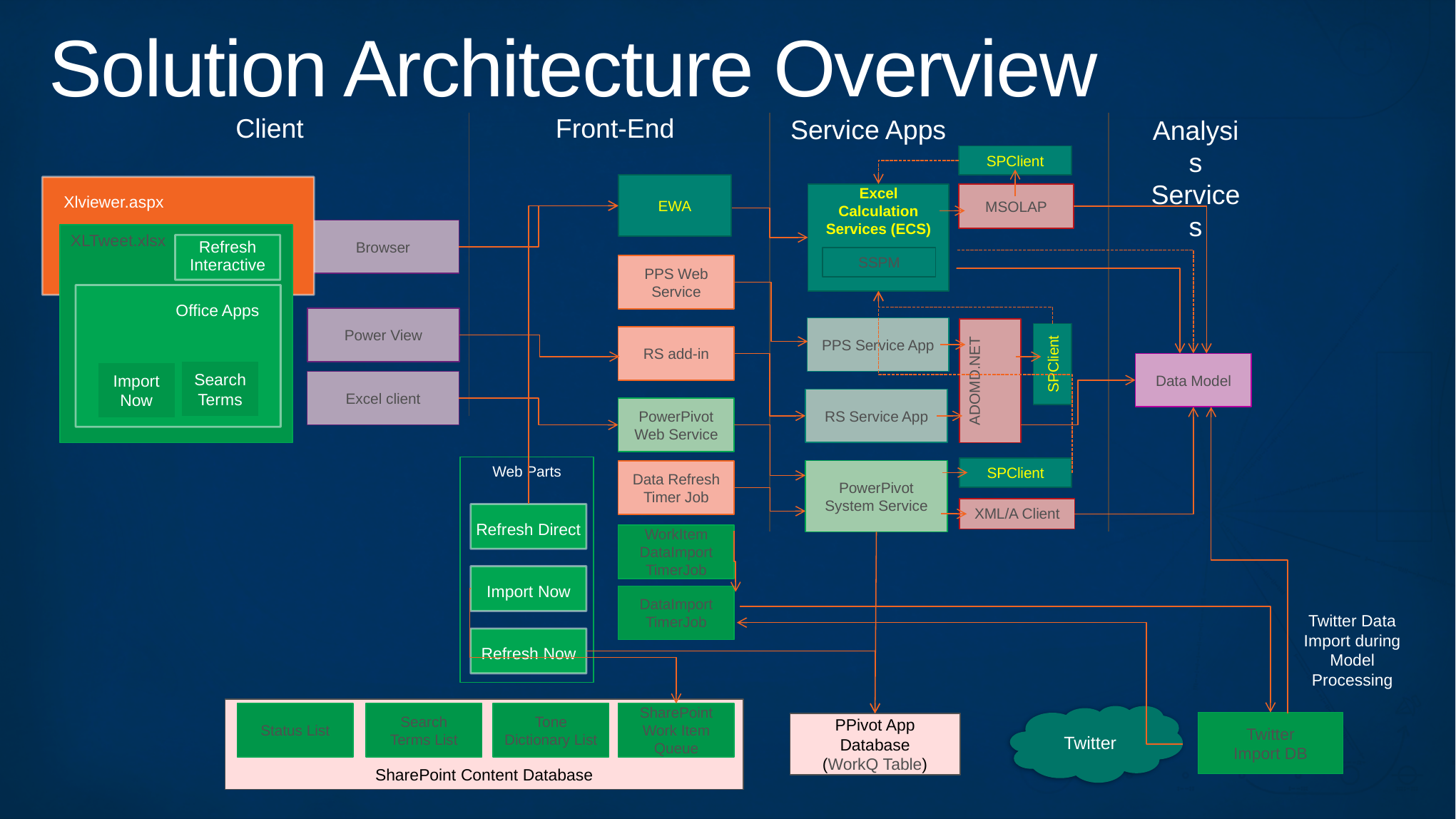

# Solution Architecture Overview
Client
Front-End
Service Apps
Analysis Services
SPClient
EWA
Xlviewer.aspx
Excel Calculation Services (ECS)

MSOLAP
Browser
XLTweet.xlsx
Office Apps
Search
Terms
Import Now
Refresh Interactive
SSPM
PPS Web Service
Power View
PPS Service App
RS add-in
SPClient
ADOMD.NET
Data Model

Excel client
RS Service App
PowerPivot Web Service
Web Parts
SPClient
PowerPivot System Service
Data Refresh Timer Job

XML/A Client
Refresh Direct

WorkItem
DataImport
TimerJob
Import Now
DataImport
TimerJob
Twitter Data Import during Model Processing
Refresh Now
SharePoint Content Database
Status List
Search
Terms List
Tone Dictionary List
SharePoint Work Item Queue
Twitter
Twitter
Import DB
PPivot App Database
(WorkQ Table)